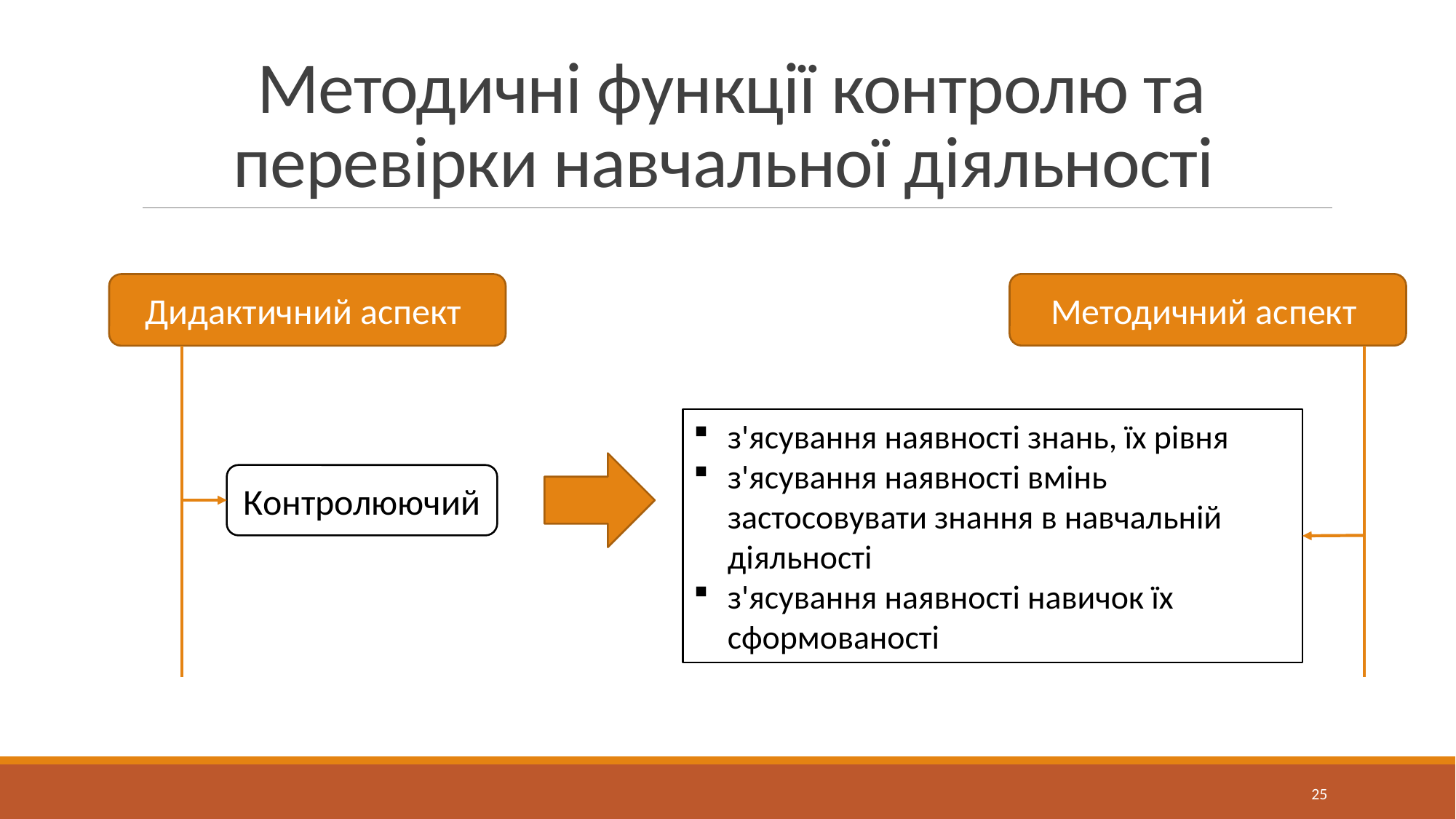

# Методичні функції контролю та перевірки навчальної діяльності
Методичний аспект
Дидактичний аспект
з'ясування наявності знань, їх рівня
з'ясування наявності вмінь застосовувати знання в навчальній діяльності
з'ясування наявності навичок їх сформованості

Контролюючий
25